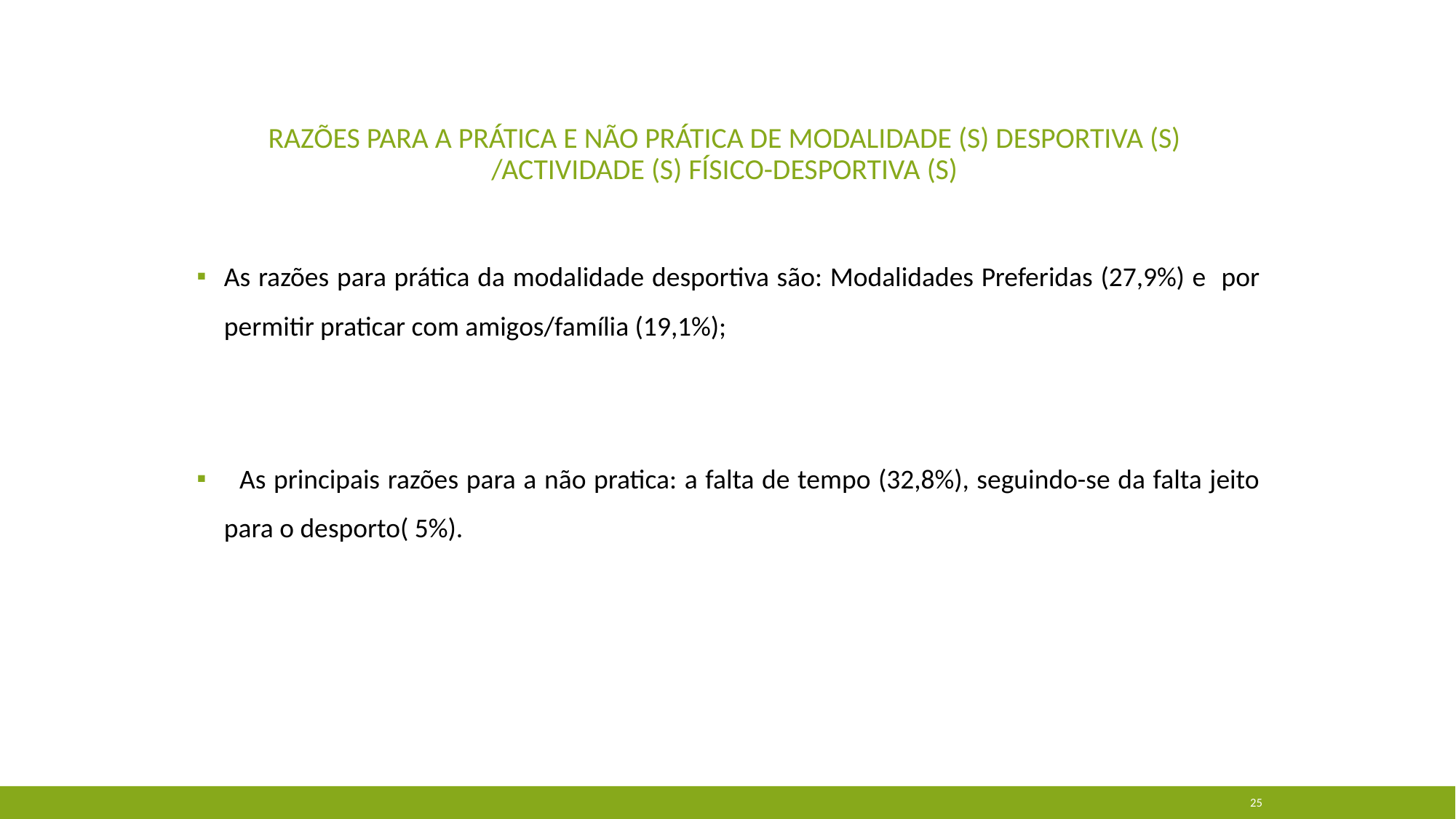

# Razões para a prática e não prática de modalidade (s) desportiva (s) /actividade (s) físico-desportiva (s)
As razões para prática da modalidade desportiva são: Modalidades Preferidas (27,9%) e  por permitir praticar com amigos/família (19,1%);

  As principais razões para a não pratica: a falta de tempo (32,8%), seguindo-se da falta jeito para o desporto( 5%).

25